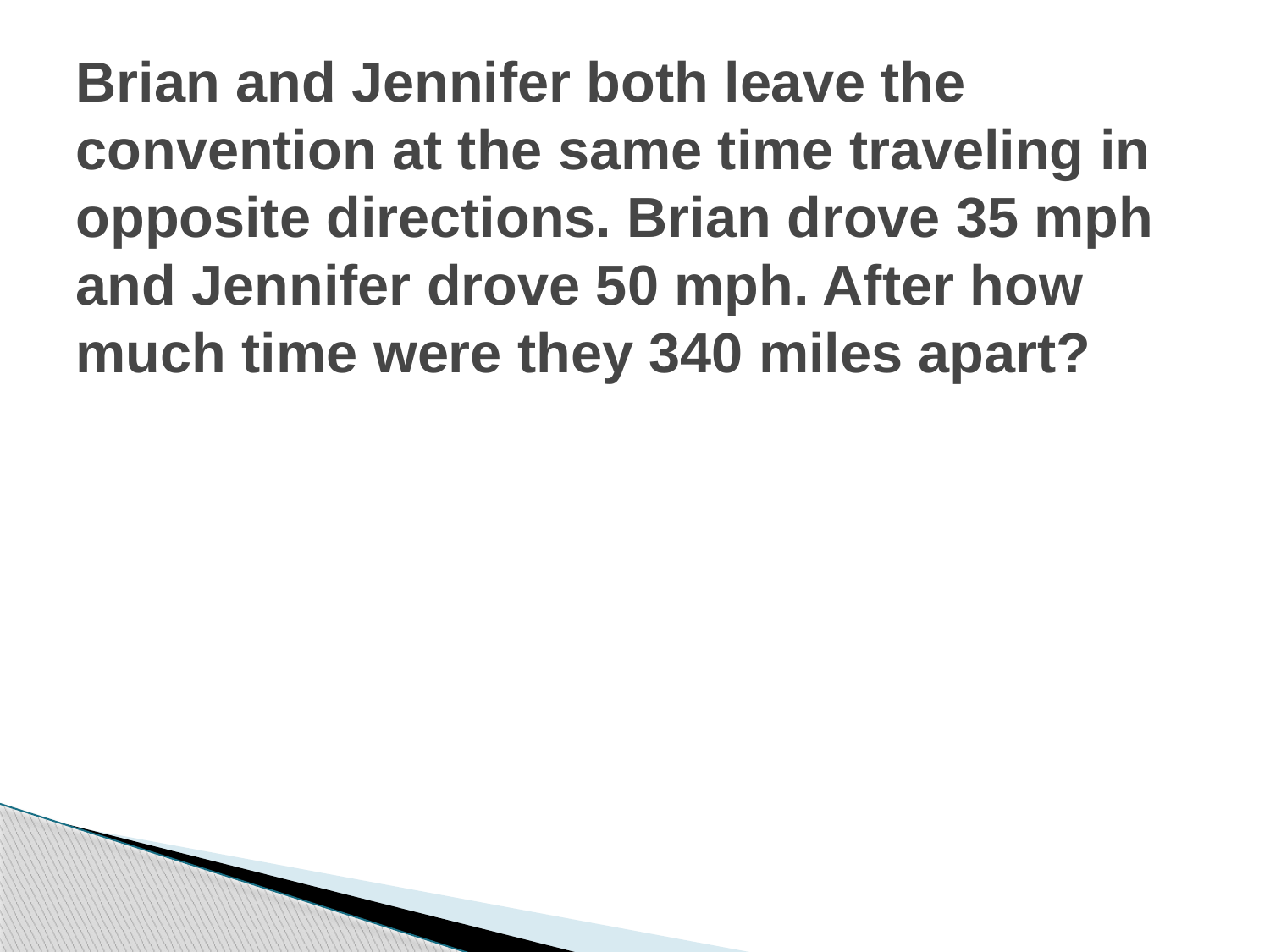

# Brian and Jennifer both leave the convention at the same time traveling in opposite directions. Brian drove 35 mph and Jennifer drove 50 mph. After how much time were they 340 miles apart?